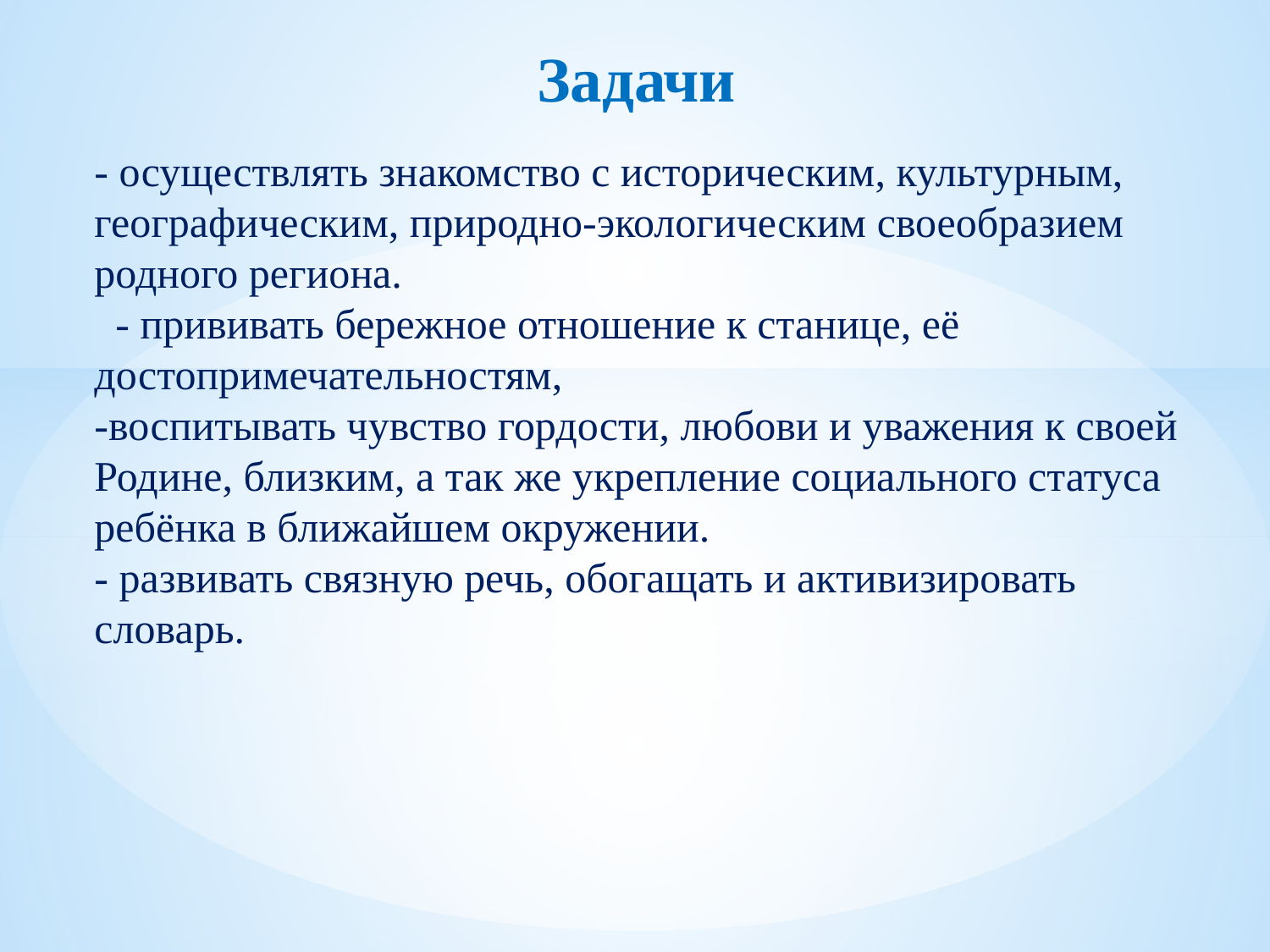

Задачи
# - осуществлять знакомство с историческим, культурным, географическим, природно-экологическим своеобразием родного региона.   - прививать бережное отношение к станице, её достопримечательностям, -воспитывать чувство гордости, любови и уважения к своей Родине, близким, а так же укрепление социального статуса ребёнка в ближайшем окружении.   - развивать связную речь, обогащать и активизировать словарь.